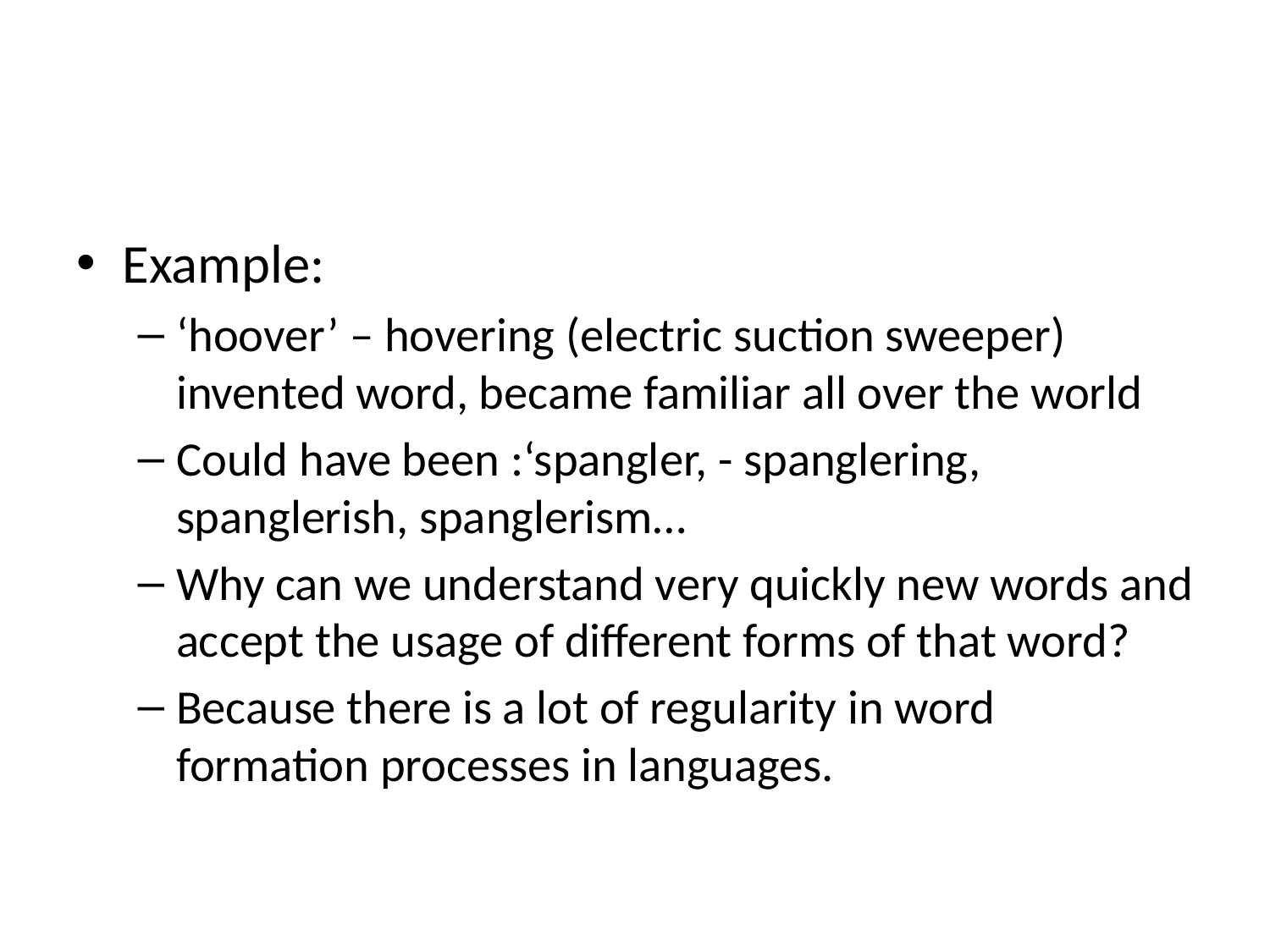

#
Example:
‘hoover’ – hovering (electric suction sweeper) invented word, became familiar all over the world
Could have been :‘spangler, - spanglering, spanglerish, spanglerism…
Why can we understand very quickly new words and accept the usage of different forms of that word?
Because there is a lot of regularity in word formation processes in languages.